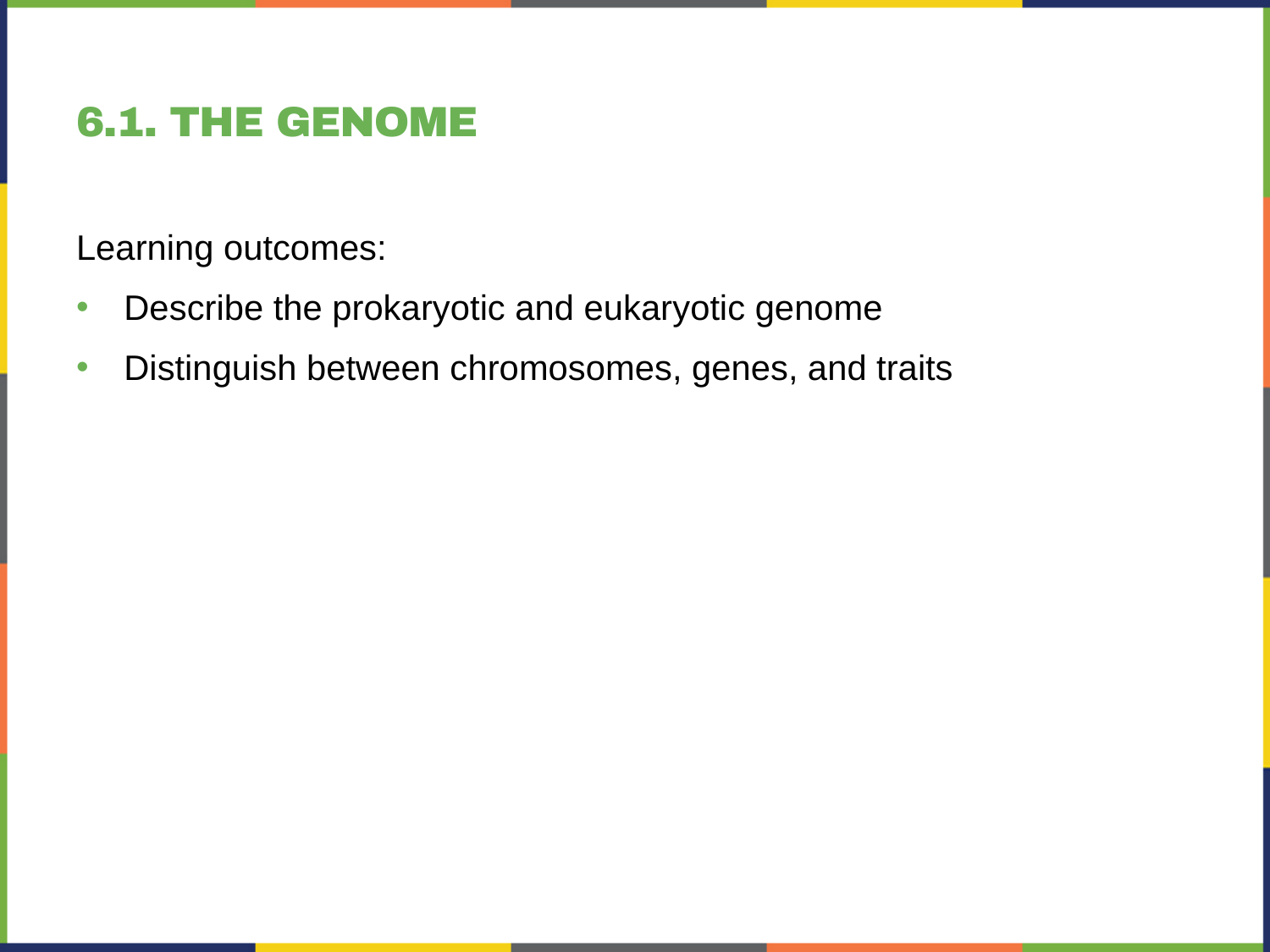

# 6.1. the genome
Learning outcomes:
Describe the prokaryotic and eukaryotic genome
Distinguish between chromosomes, genes, and traits